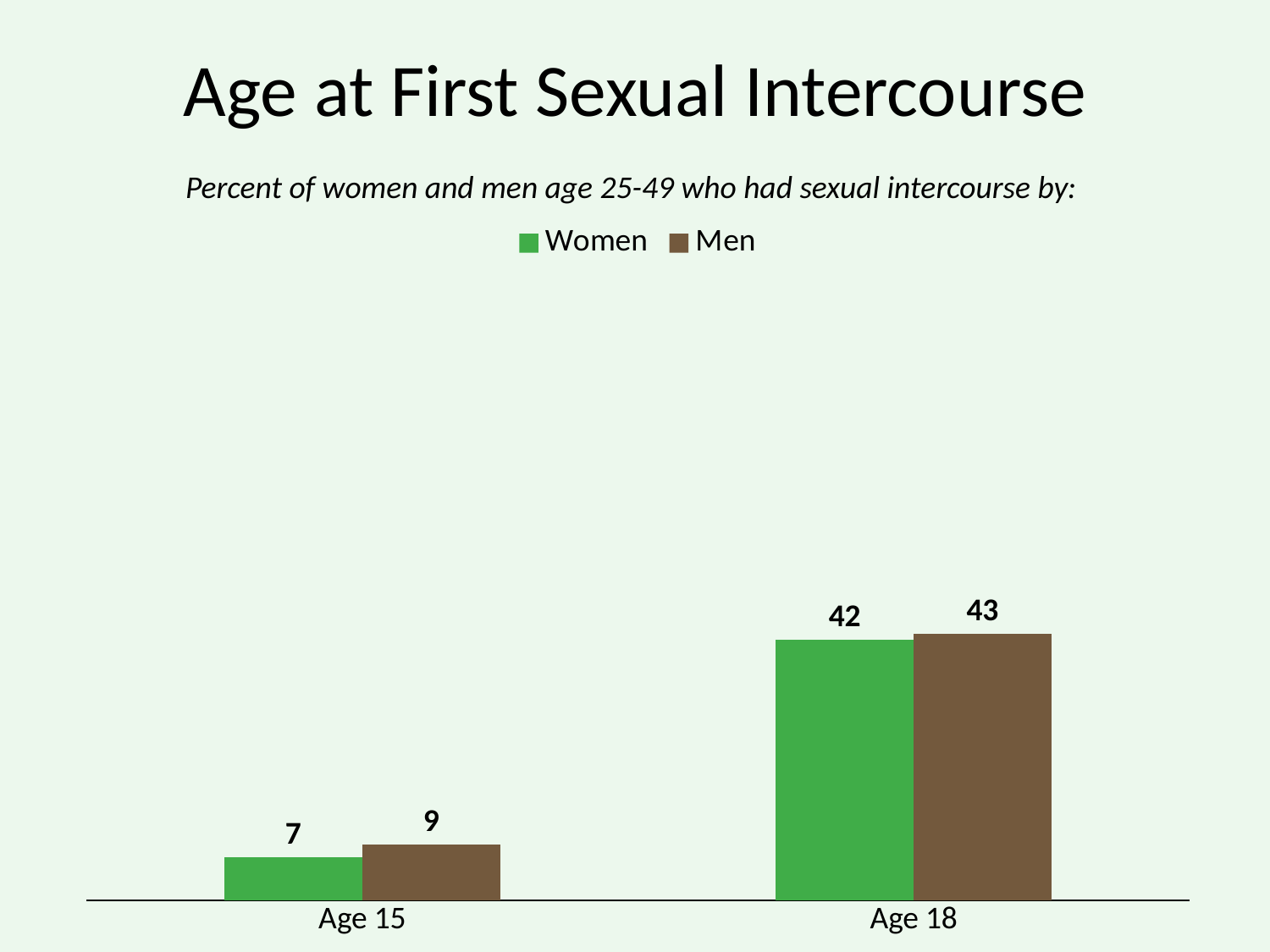

# Age at First Sexual Intercourse
Percent of women and men age 25-49 who had sexual intercourse by:

### Chart

| Category | Women | Men |
|---|---|---|
| Age 15 | 7.0 | 9.0 |
| Age 18 | 42.0 | 43.0 |